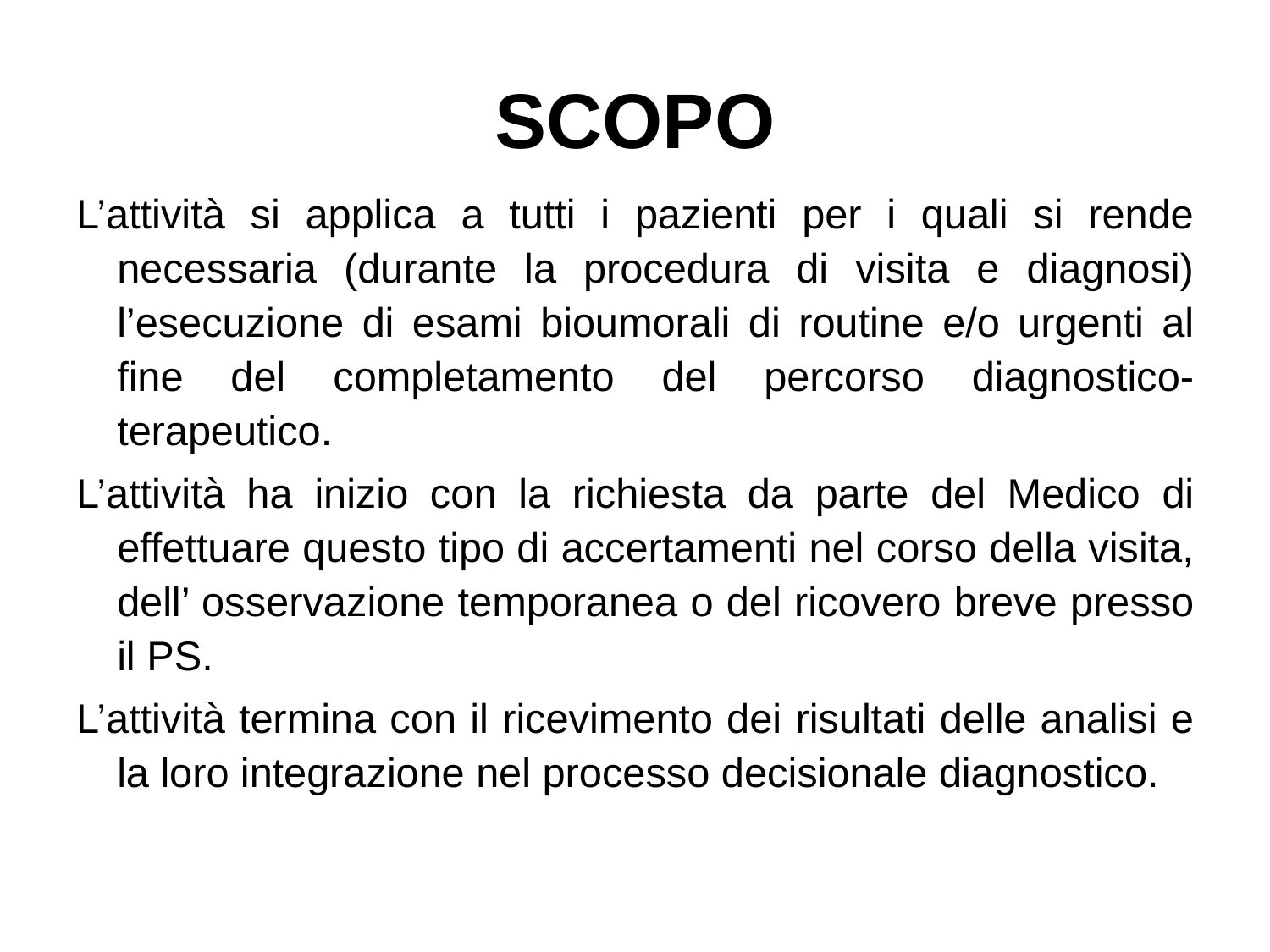

# SCOPO
L’attività si applica a tutti i pazienti per i quali si rende necessaria (durante la procedura di visita e diagnosi) l’esecuzione di esami bioumorali di routine e/o urgenti al fine del completamento del percorso diagnostico-terapeutico.
L’attività ha inizio con la richiesta da parte del Medico di effettuare questo tipo di accertamenti nel corso della visita, dell’ osservazione temporanea o del ricovero breve presso il PS.
L’attività termina con il ricevimento dei risultati delle analisi e la loro integrazione nel processo decisionale diagnostico.